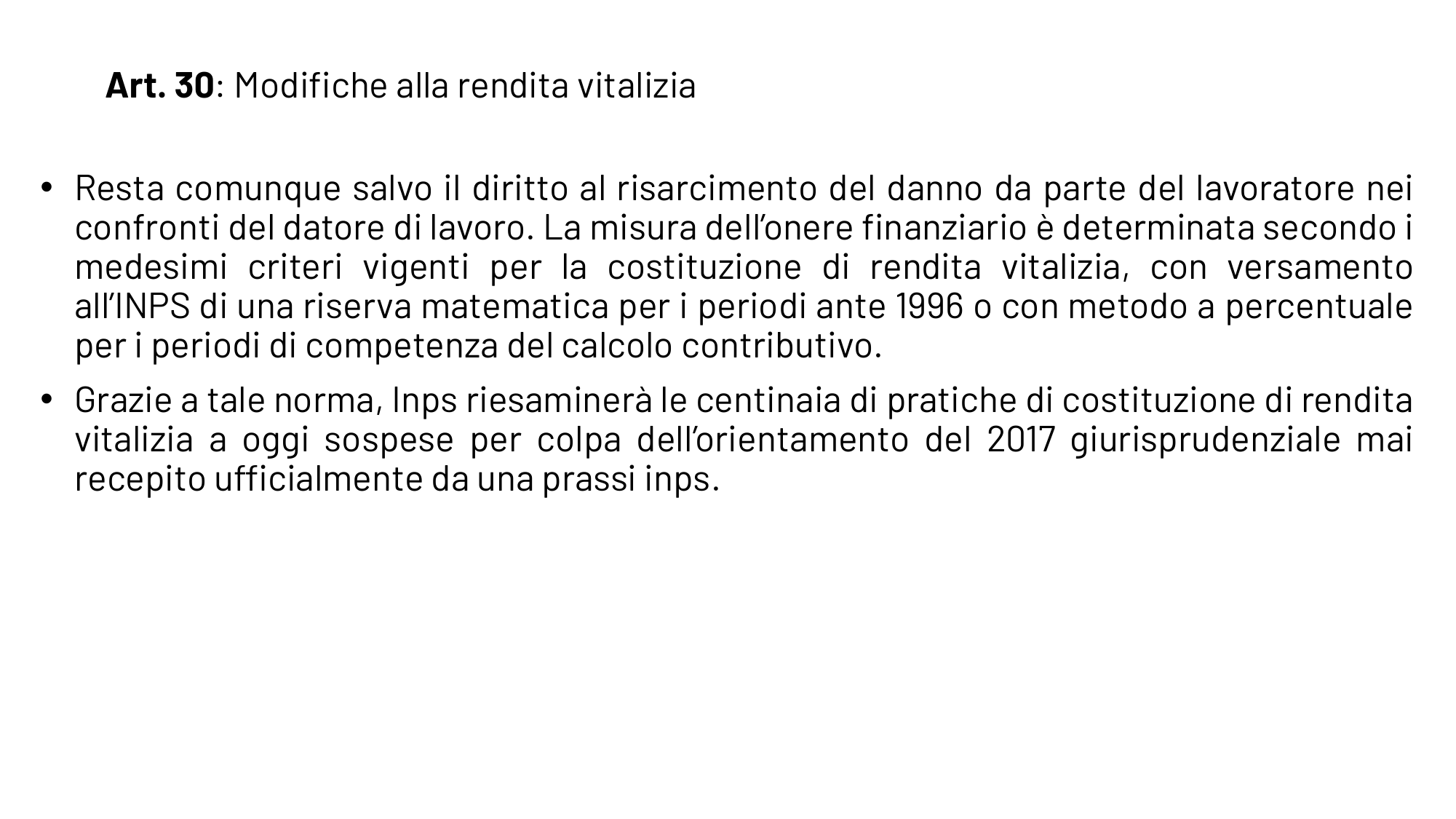

# Art. 30: Modifiche alla rendita vitalizia
Resta comunque salvo il diritto al risarcimento del danno da parte del lavoratore nei confronti del datore di lavoro. La misura dell’onere finanziario è determinata secondo i medesimi criteri vigenti per la costituzione di rendita vitalizia, con versamento all’INPS di una riserva matematica per i periodi ante 1996 o con metodo a percentuale per i periodi di competenza del calcolo contributivo.
Grazie a tale norma, Inps riesaminerà le centinaia di pratiche di costituzione di rendita vitalizia a oggi sospese per colpa dell’orientamento del 2017 giurisprudenziale mai recepito ufficialmente da una prassi inps.